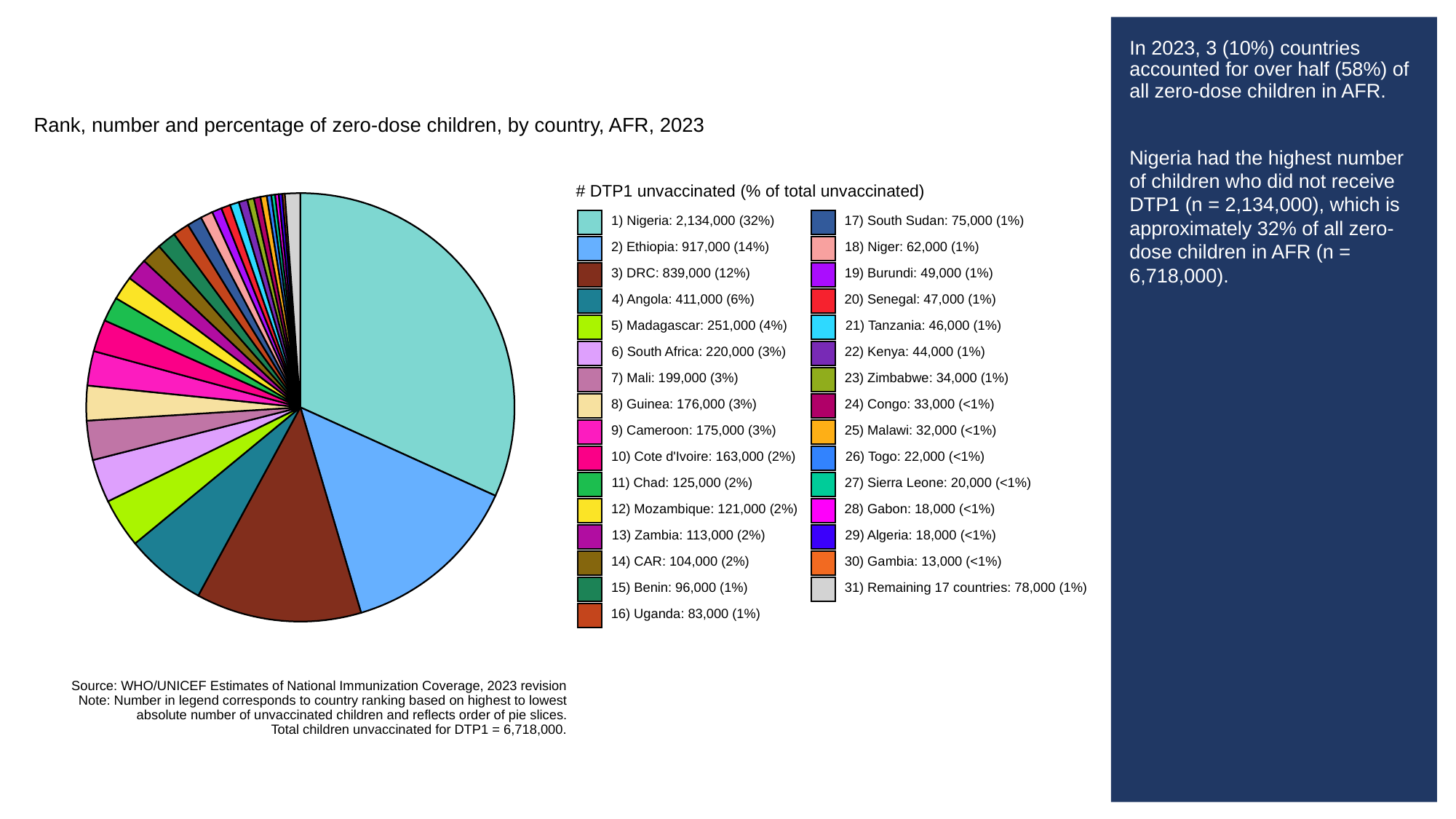

# In 2023, 3 (10%) countries accounted for over half (58%) of all zero-dose children in AFR.

Nigeria had the highest number of children who did not receive DTP1 (n = 2,134,000), which is approximately 32% of all zero-dose children in AFR (n = 6,718,000).

Rank, number and percentage of zero-dose children, by country, AFR, 2023
# DTP1 unvaccinated (% of total unvaccinated)

1) Nigeria: 2,134,000 (32%)
17) South Sudan: 75,000 (1%)

2) Ethiopia: 917,000 (14%)
18) Niger: 62,000 (1%)

3) DRC: 839,000 (12%)
19) Burundi: 49,000 (1%)

4) Angola: 411,000 (6%)
20) Senegal: 47,000 (1%)

5) Madagascar: 251,000 (4%)
21) Tanzania: 46,000 (1%)

6) South Africa: 220,000 (3%)
22) Kenya: 44,000 (1%)

7) Mali: 199,000 (3%)
23) Zimbabwe: 34,000 (1%)

8) Guinea: 176,000 (3%)
24) Congo: 33,000 (<1%)

9) Cameroon: 175,000 (3%)
25) Malawi: 32,000 (<1%)

10) Cote d'Ivoire: 163,000 (2%)
26) Togo: 22,000 (<1%)

11) Chad: 125,000 (2%)
27) Sierra Leone: 20,000 (<1%)

12) Mozambique: 121,000 (2%)
28) Gabon: 18,000 (<1%)

13) Zambia: 113,000 (2%)
29) Algeria: 18,000 (<1%)

14) CAR: 104,000 (2%)
30) Gambia: 13,000 (<1%)

15) Benin: 96,000 (1%)
31) Remaining 17 countries: 78,000 (1%)

16) Uganda: 83,000 (1%)
Source: WHO/UNICEF Estimates of National Immunization Coverage, 2023 revision
Note: Number in legend corresponds to country ranking based on highest to lowest
absolute number of unvaccinated children and reflects order of pie slices.
Total children unvaccinated for DTP1 = 6,718,000.